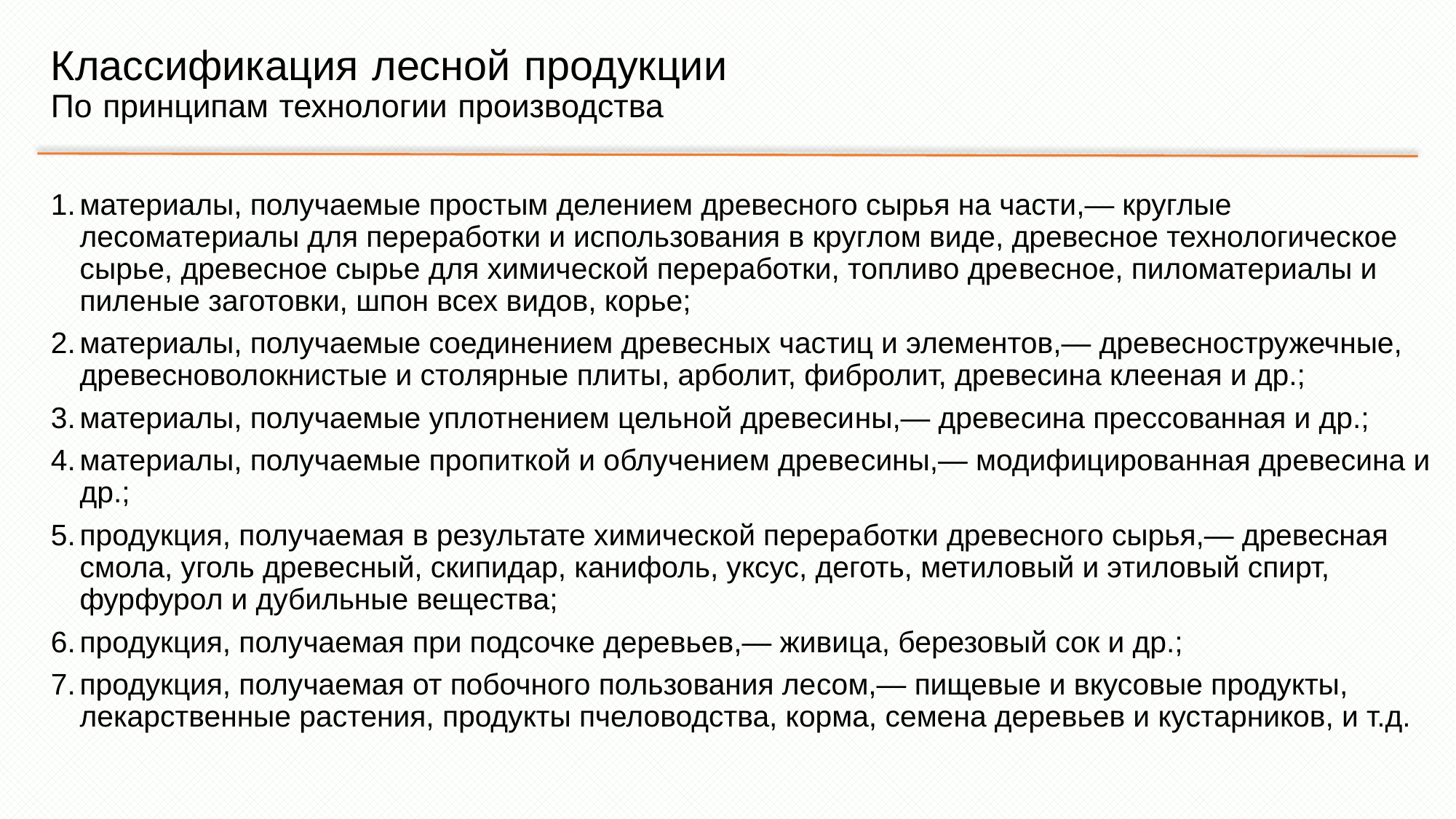

# Классификация лесной продукции По принципам технологии производства
материалы, получаемые простым делением древесного сырья на части,— круглые лесоматериалы для переработки и использования в круглом виде, древесное технологическое сы­рье, древесное сырье для химической переработки, топливо дре­весное, пиломатериалы и пиленые заготовки, шпон всех видов, корье;
материалы, получаемые соединением древесных частиц и элементов,— древесностружечные, древесноволокнистые и сто­лярные плиты, арболит, фибролит, древесина клееная и др.;
материалы, получаемые уплотнением цельной древеси­ны,— древесина прессованная и др.;
материалы, получаемые пропиткой и облучением древе­сины,— модифицированная древесина и др.;
продукция, получаемая в результате химической перера­ботки древесного сырья,— древесная смола, уголь древес­ный, скипидар, канифоль, уксус, деготь, метиловый и этиловый спирт, фурфурол и дубильные вещества;
продукция, получаемая при подсочке деревьев,— живица, березовый сок и др.;
продукция, получаемая от побочного пользования ле­сом,— пищевые и вкусовые продукты, лекарственные растения, продукты пчеловодства, корма, семена деревьев и кустарников, и т.д.